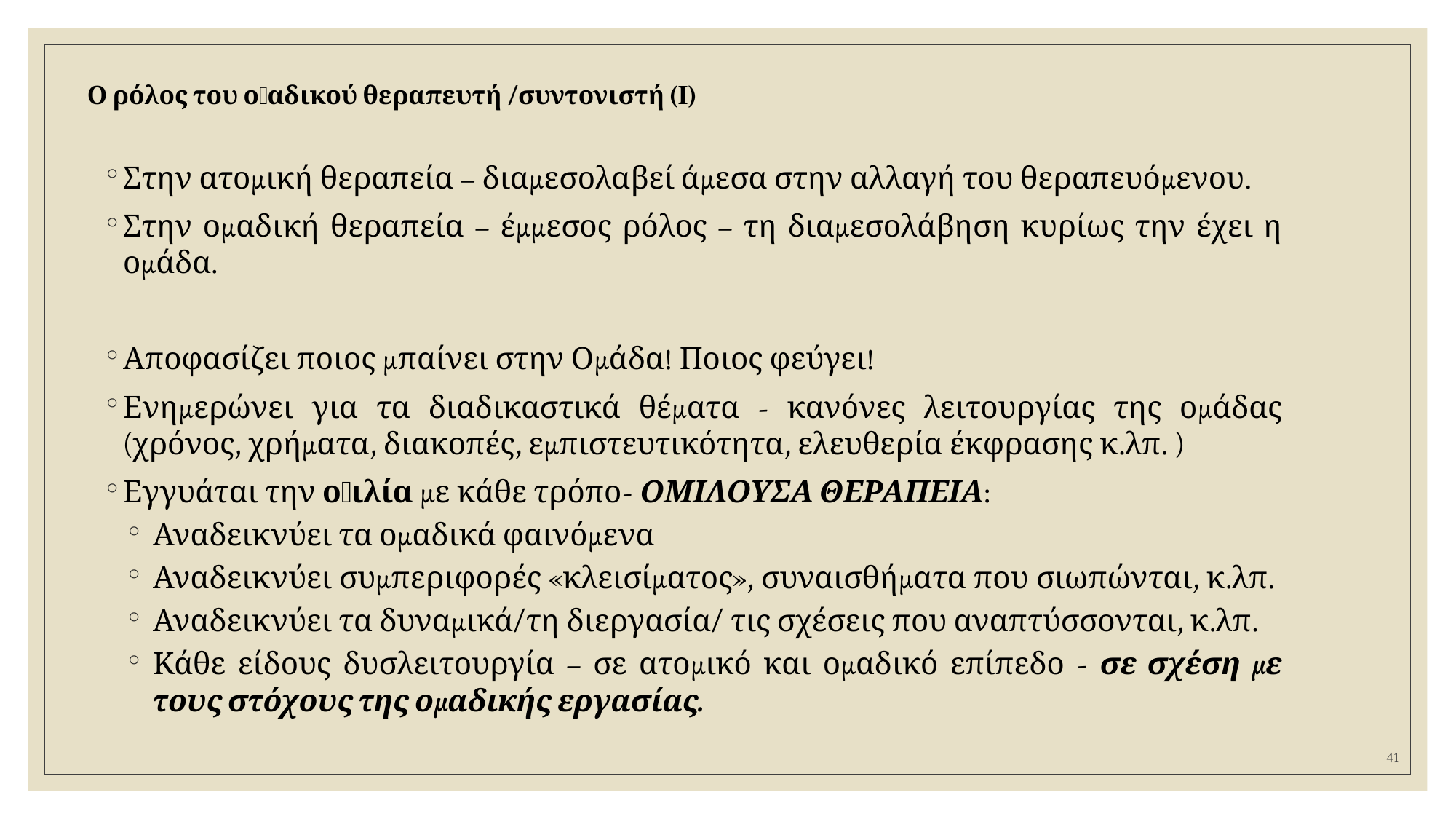

# Ο ρόλος του ομαδικού θεραπευτή /συντονιστή (Ι)
Στην ατομική θεραπεία – διαμεσολαβεί άμεσα στην αλλαγή του θεραπευόμενου.
Στην ομαδική θεραπεία – έμμεσος ρόλος – τη διαμεσολάβηση κυρίως την έχει η ομάδα.

Αποφασίζει ποιος μπαίνει στην Ομάδα! Ποιος φεύγει!
Ενημερώνει για τα διαδικαστικά θέματα - κανόνες λειτουργίας της ομάδας (χρόνος, χρήματα, διακοπές, εμπιστευτικότητα, ελευθερία έκφρασης κ.λπ. )
Εγγυάται την ομιλία με κάθε τρόπο- ΟΜΙΛΟΥΣΑ ΘΕΡΑΠΕΙΑ:
Αναδεικνύει τα ομαδικά φαινόμενα
Αναδεικνύει συμπεριφορές «κλεισίματος», συναισθήματα που σιωπώνται, κ.λπ.
Αναδεικνύει τα δυναμικά/τη διεργασία/ τις σχέσεις που αναπτύσσονται, κ.λπ.
Κάθε είδους δυσλειτουργία – σε ατομικό και ομαδικό επίπεδο - σε σχέση με τους στόχους της ομαδικής εργασίας.

41